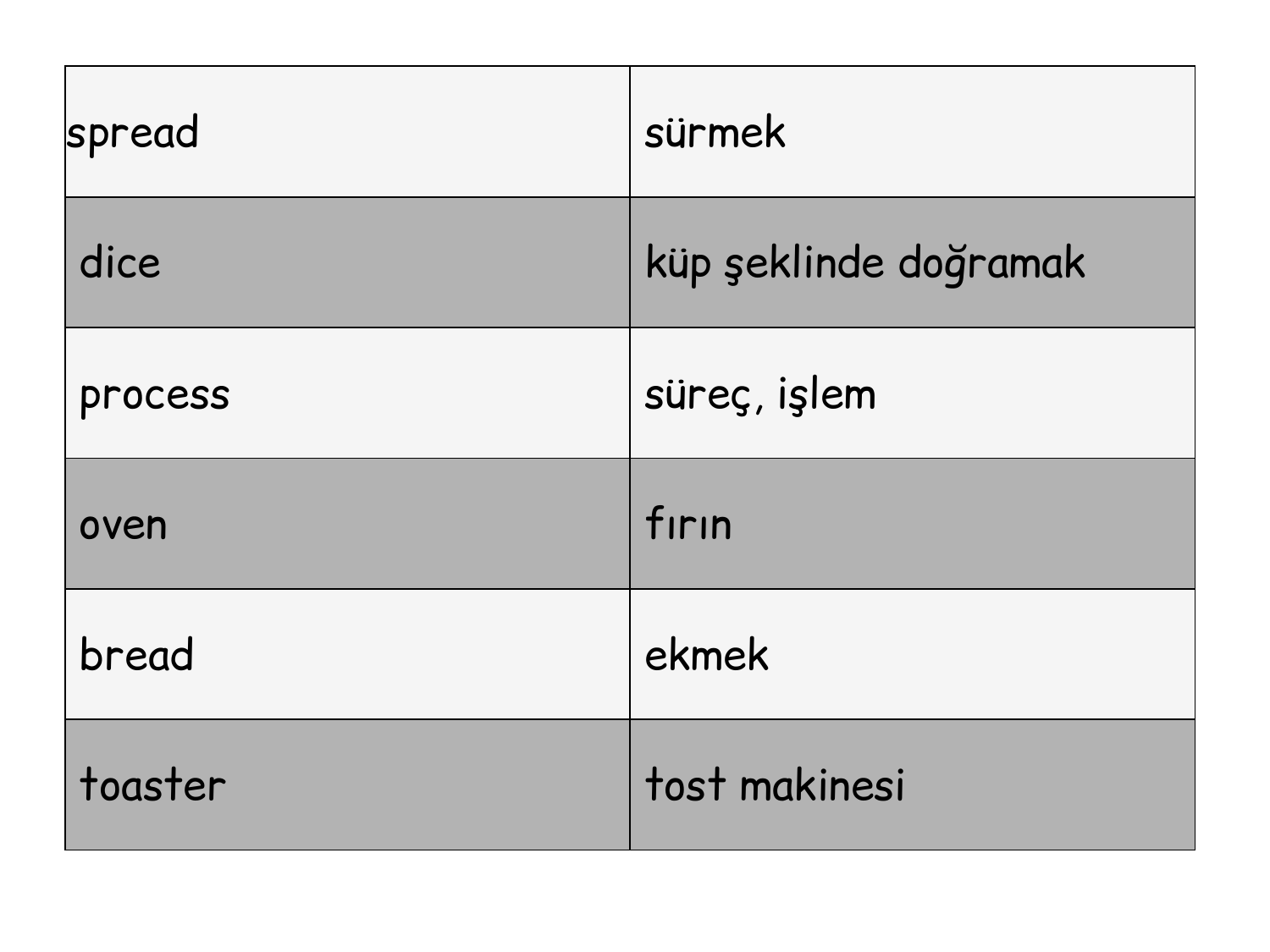

#
| spread | sürmek |
| --- | --- |
| dice | küp şeklinde doğramak |
| process | süreç, işlem |
| oven | fırın |
| bread | ekmek |
| toaster | tost makinesi |